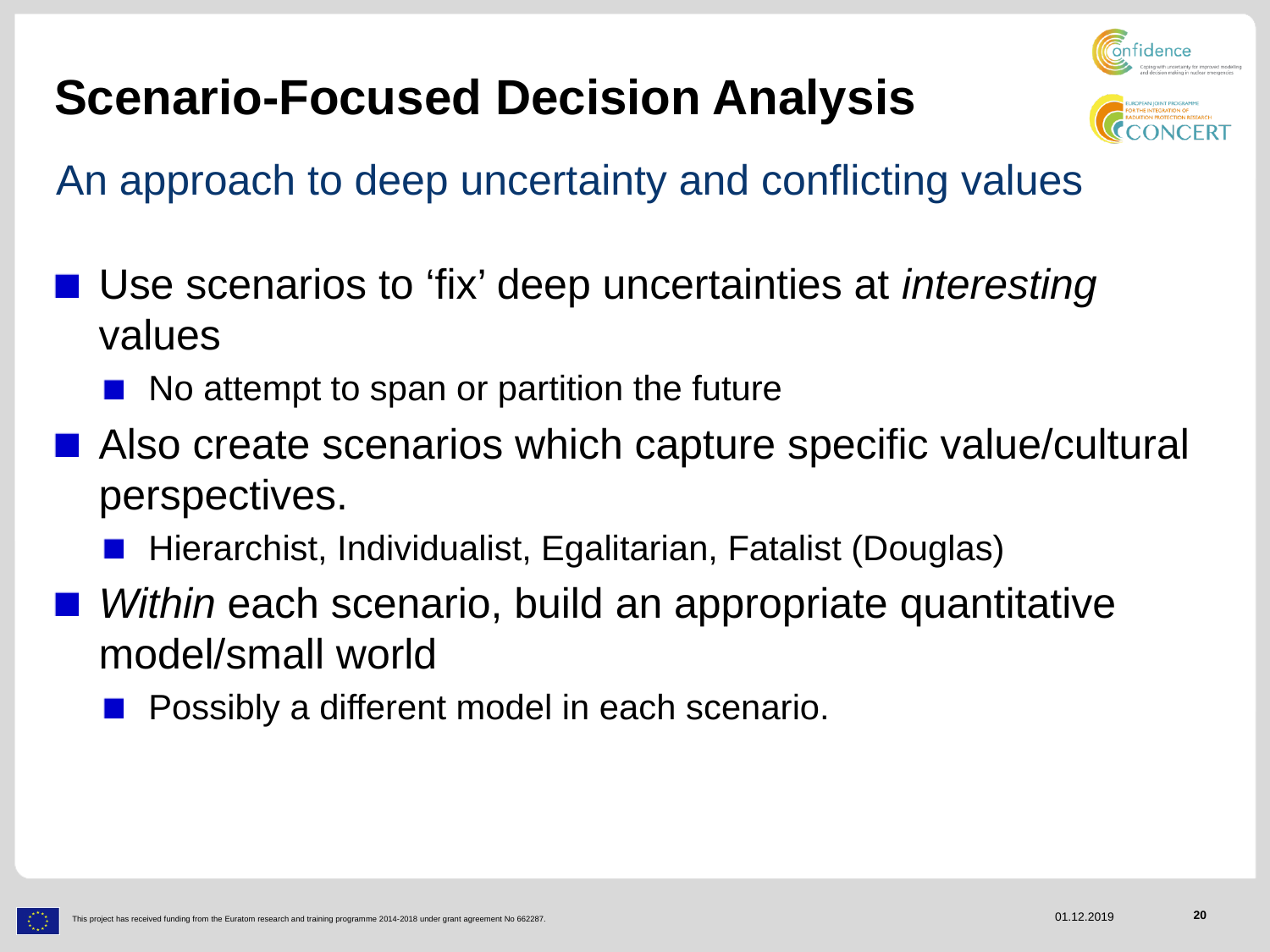

# Scenario-Focused Decision Analysis
An approach to deep uncertainty and conflicting values
Use scenarios to ‘fix’ deep uncertainties at interesting values
No attempt to span or partition the future
Also create scenarios which capture specific value/cultural perspectives.
Hierarchist, Individualist, Egalitarian, Fatalist (Douglas)
Within each scenario, build an appropriate quantitative model/small world
Possibly a different model in each scenario.